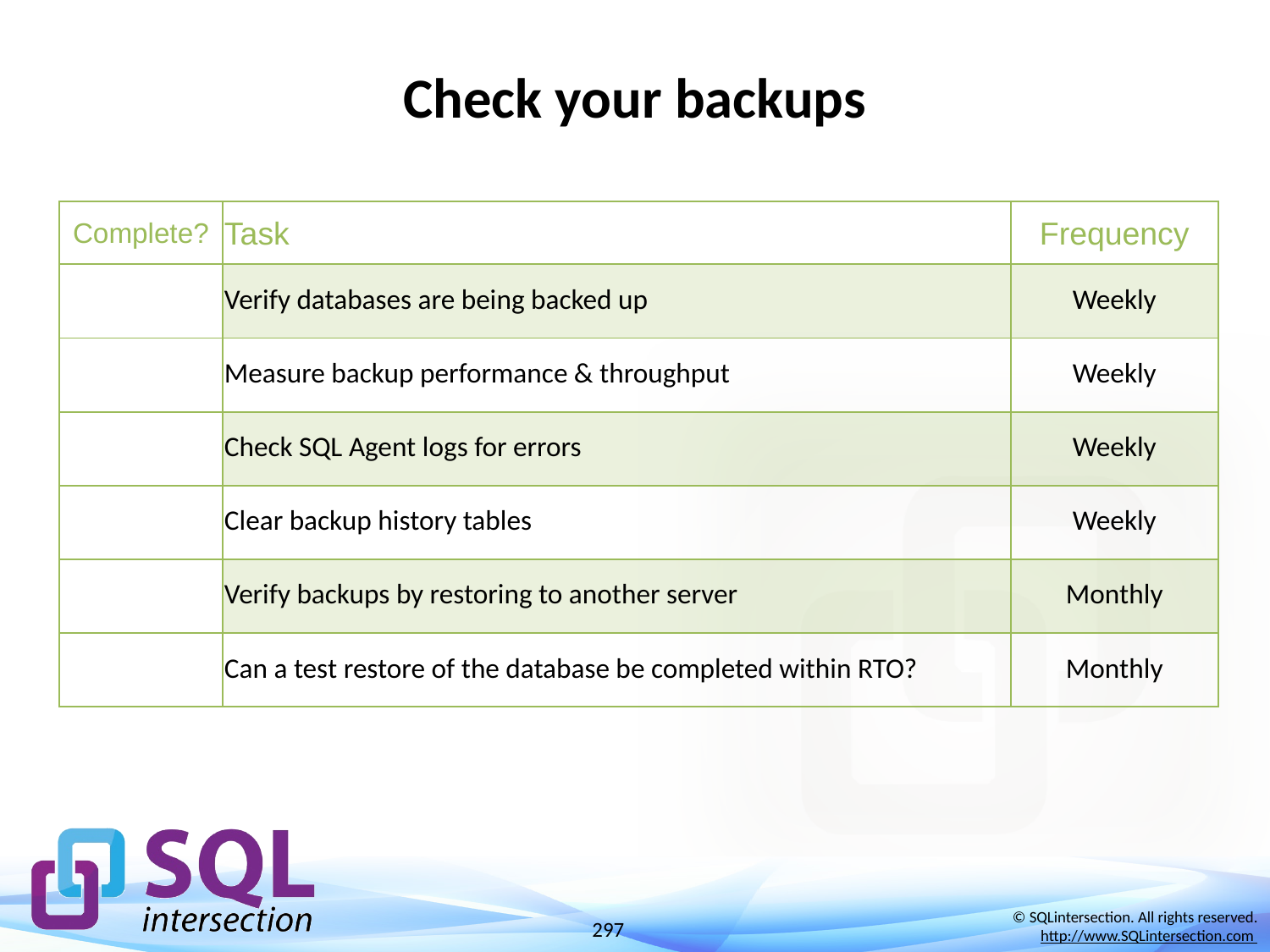

# Check your backups
| Complete? | Task | Frequency |
| --- | --- | --- |
|  | Verify databases are being backed up | Weekly |
|  | Measure backup performance & throughput | Weekly |
|  | Check SQL Agent logs for errors | Weekly |
|  | Clear backup history tables | Weekly |
|  | Verify backups by restoring to another server | Monthly |
|  | Can a test restore of the database be completed within RTO? | Monthly |